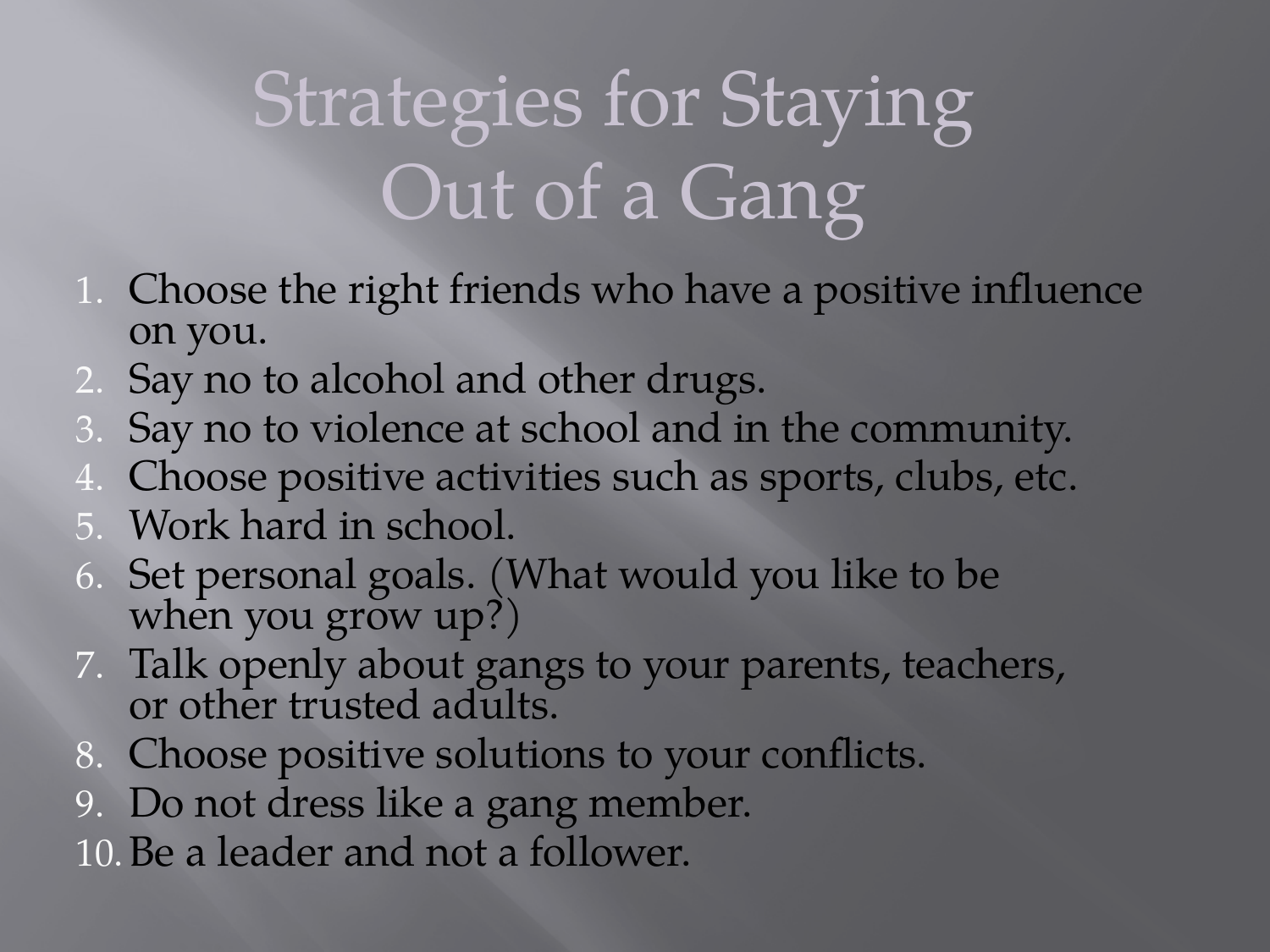

Strategies for Staying
Out of a Gang
Choose the right friends who have a positive influence
on you.
Say no to alcohol and other drugs.
Say no to violence at school and in the community.
Choose positive activities such as sports, clubs, etc.
Work hard in school.
Set personal goals. (What would you like to be
when you grow up?)
Talk openly about gangs to your parents, teachers,
or other trusted adults.
Choose positive solutions to your conflicts.
Do not dress like a gang member.
Be a leader and not a follower.